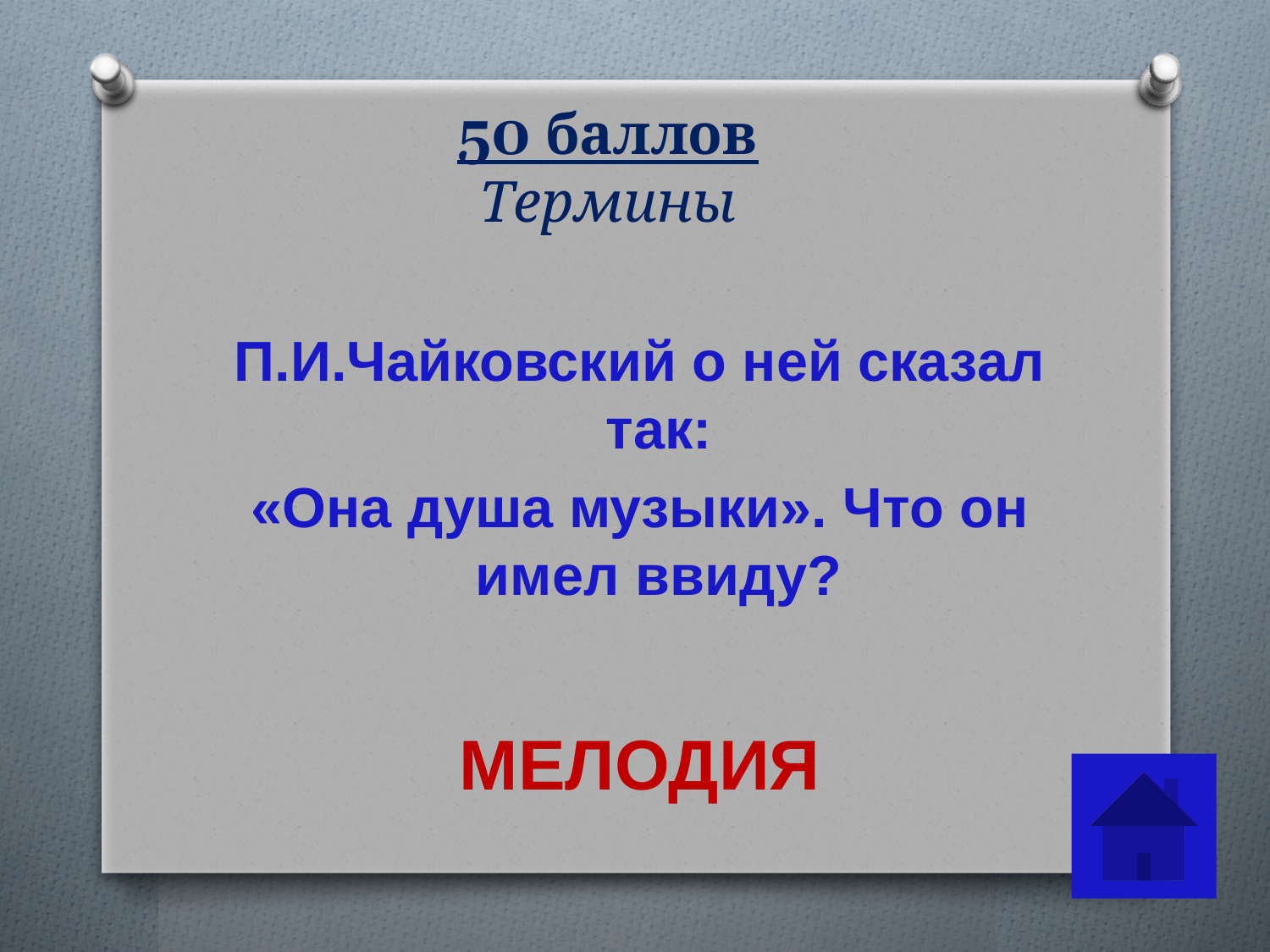

# 50 баллов Термины

П.И.Чайковский о ней сказал так:
«Она душа музыки». Что он имел ввиду?

МЕЛОДИЯ